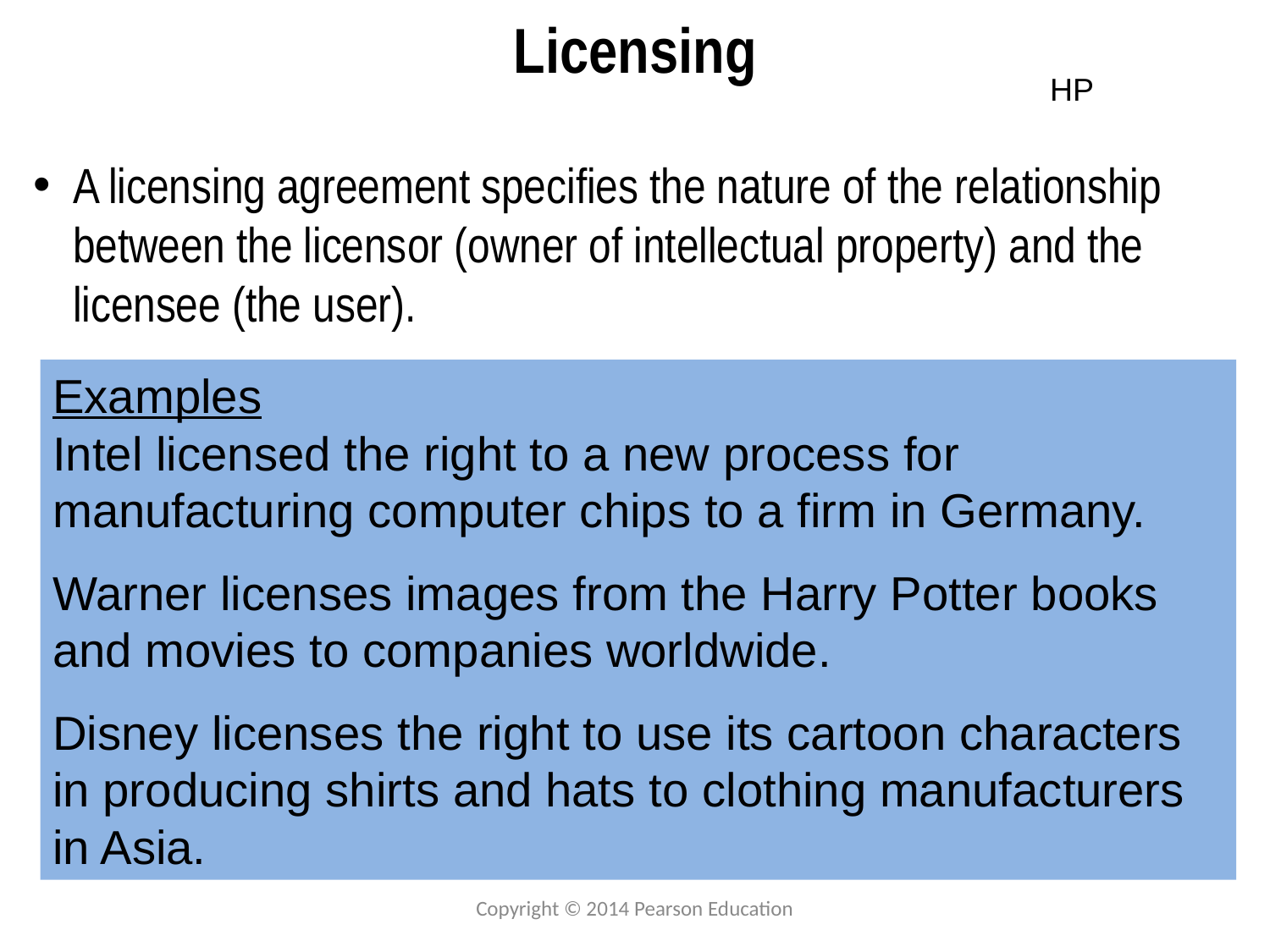

# Licensing
HP
A licensing agreement specifies the nature of the relationship between the licensor (owner of intellectual property) and the licensee (the user).

Examples
Intel licensed the right to a new process for
manufacturing computer chips to a firm in Germany.

Warner licenses images from the Harry Potter books and movies to companies worldwide.

Disney licenses the right to use its cartoon characters in producing shirts and hats to clothing manufacturers in Asia.
Copyright © 2014 Pearson Education